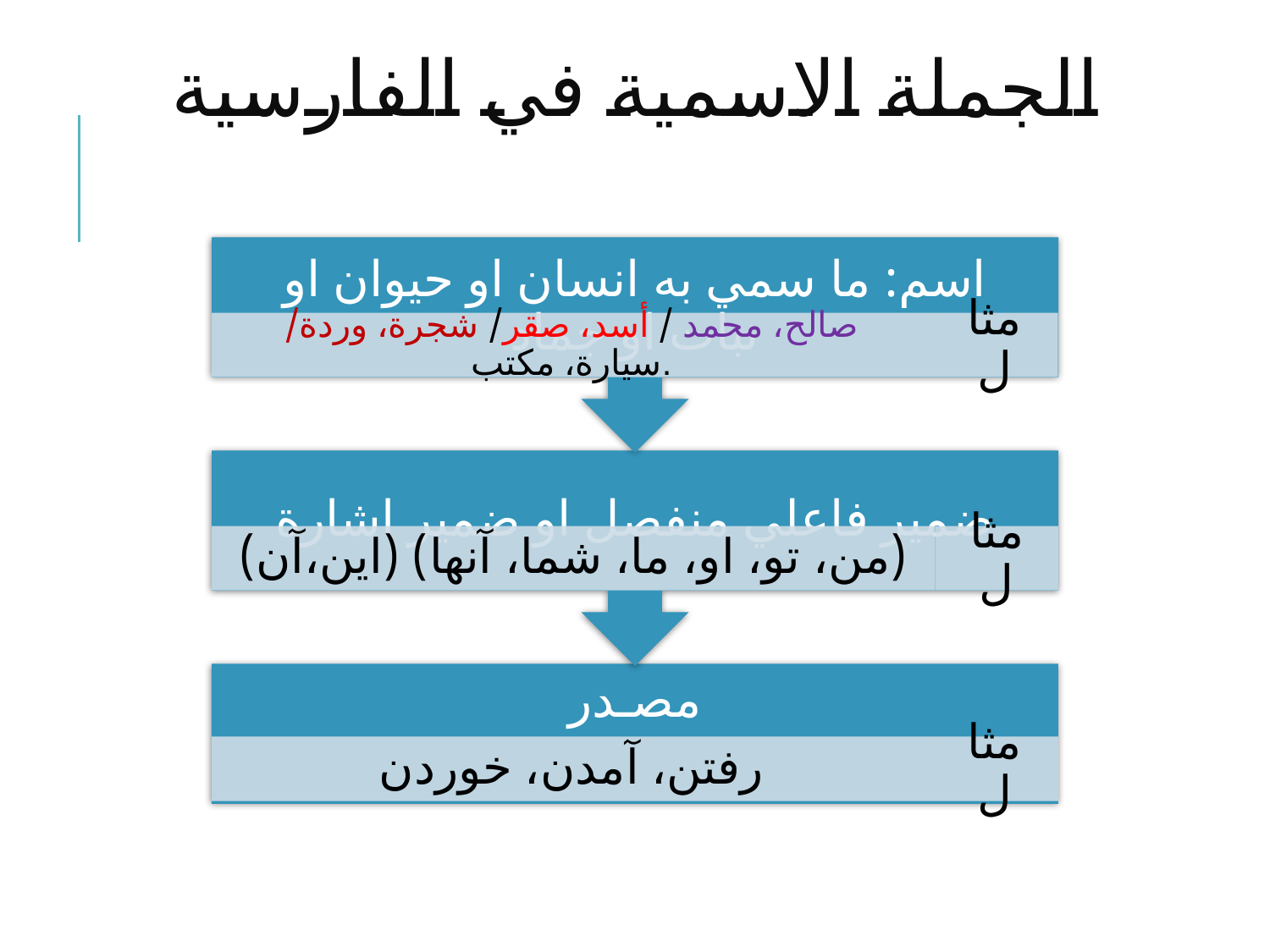

# الجملة الاسمية في الفارسية
مصـدر
رفتن، آمدن، خوردن
مثال
ضمير فاعلي منفصل او ضمير اشارة
(من، تو، او، ما، شما، آنها) (اين،آن)
مثال
اسم: ما سمي به انسان او حيوان او نبات او جماد
صالح، محمد / أسد، صقر/ شجرة، وردة/ سيارة، مكتب.
مثال